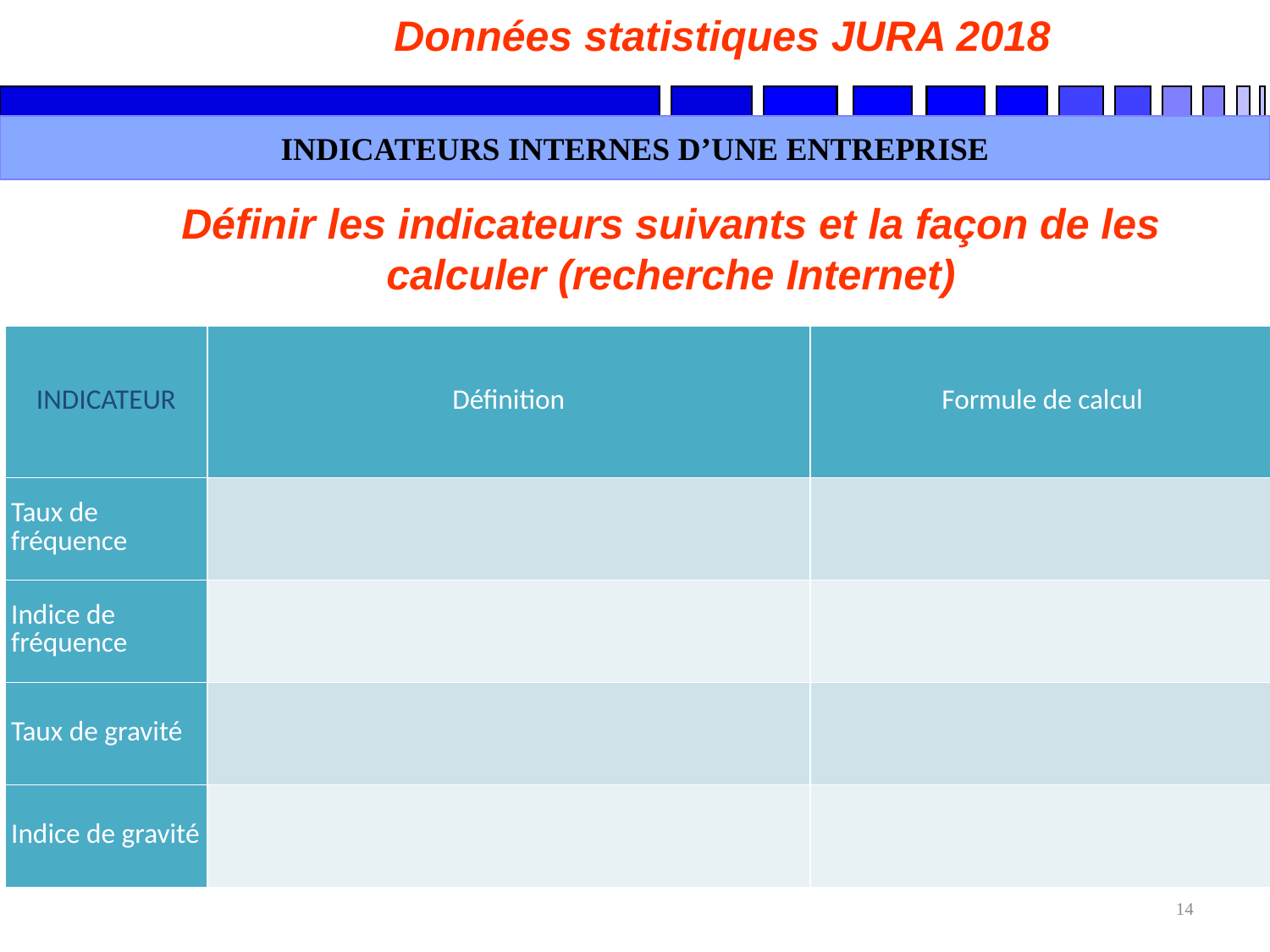

Données statistiques JURA 2018

INDICATEURS INTERNES D’UNE ENTREPRISE
Définir les indicateurs suivants et la façon de les calculer (recherche Internet)
| INDICATEUR | Définition | Formule de calcul |
| --- | --- | --- |
| Taux de fréquence |  |  |
| Indice de fréquence |  |  |
| Taux de gravité |  |  |
| Indice de gravité |  |  |
14